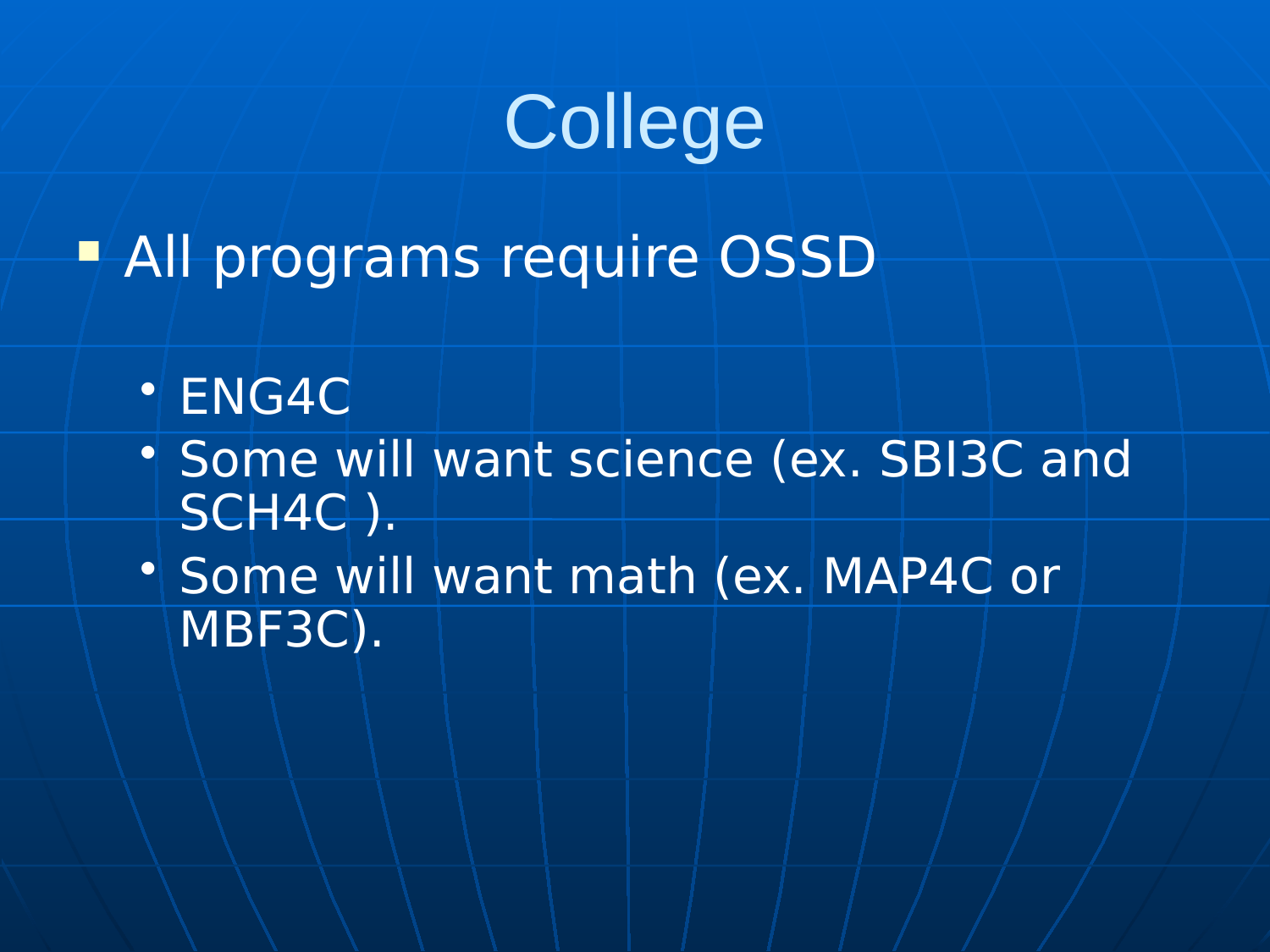

# College
All programs require OSSD

ENG4C
Some will want science (ex. SBI3C and SCH4C ).
Some will want math (ex. MAP4C or MBF3C).